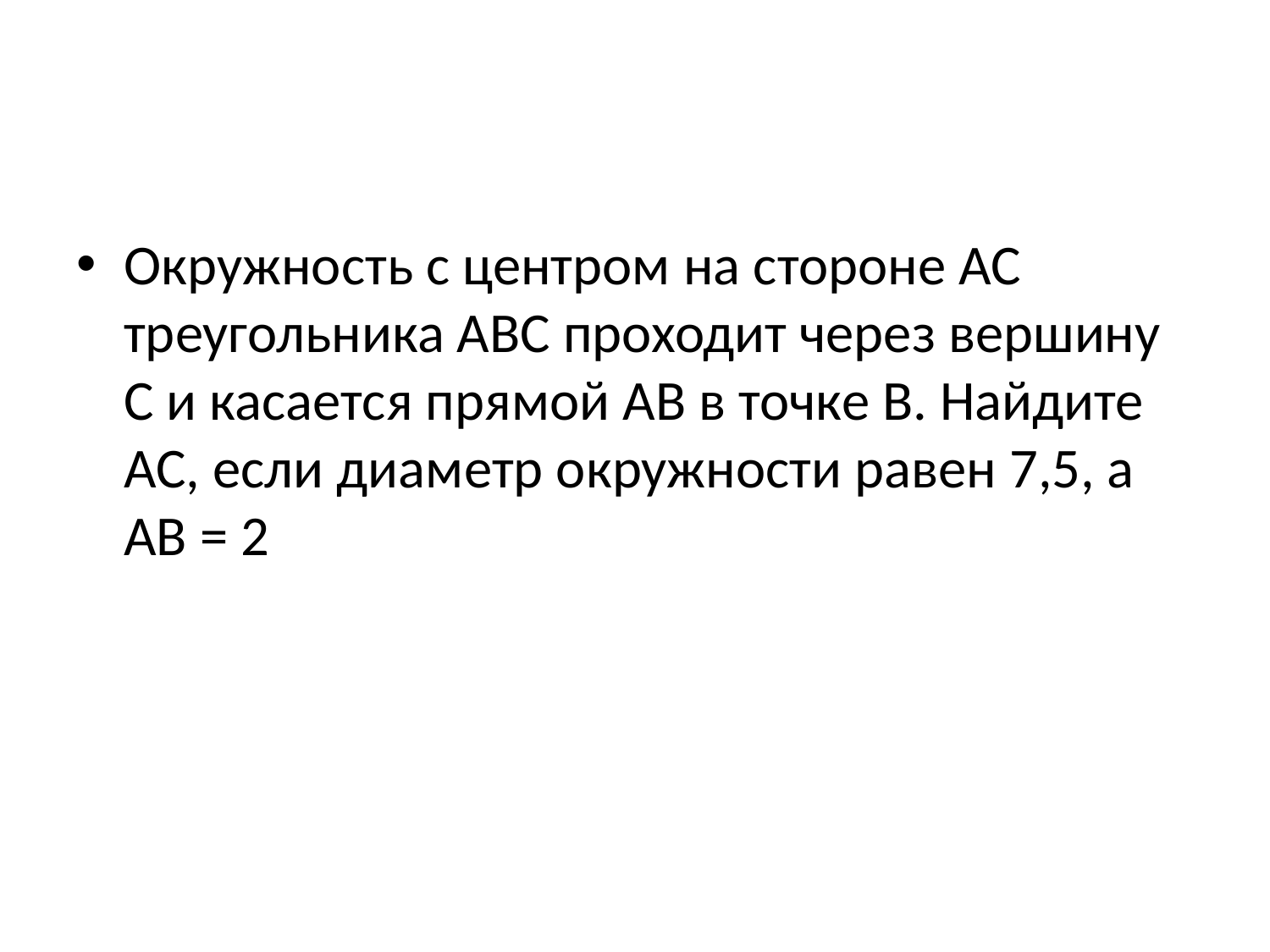

#
Окружность с центром на стороне AC треугольника ABC проходит через вершину C и касается прямой AB в точке B. Найдите AC, если диаметр окружности равен 7,5, а AB = 2